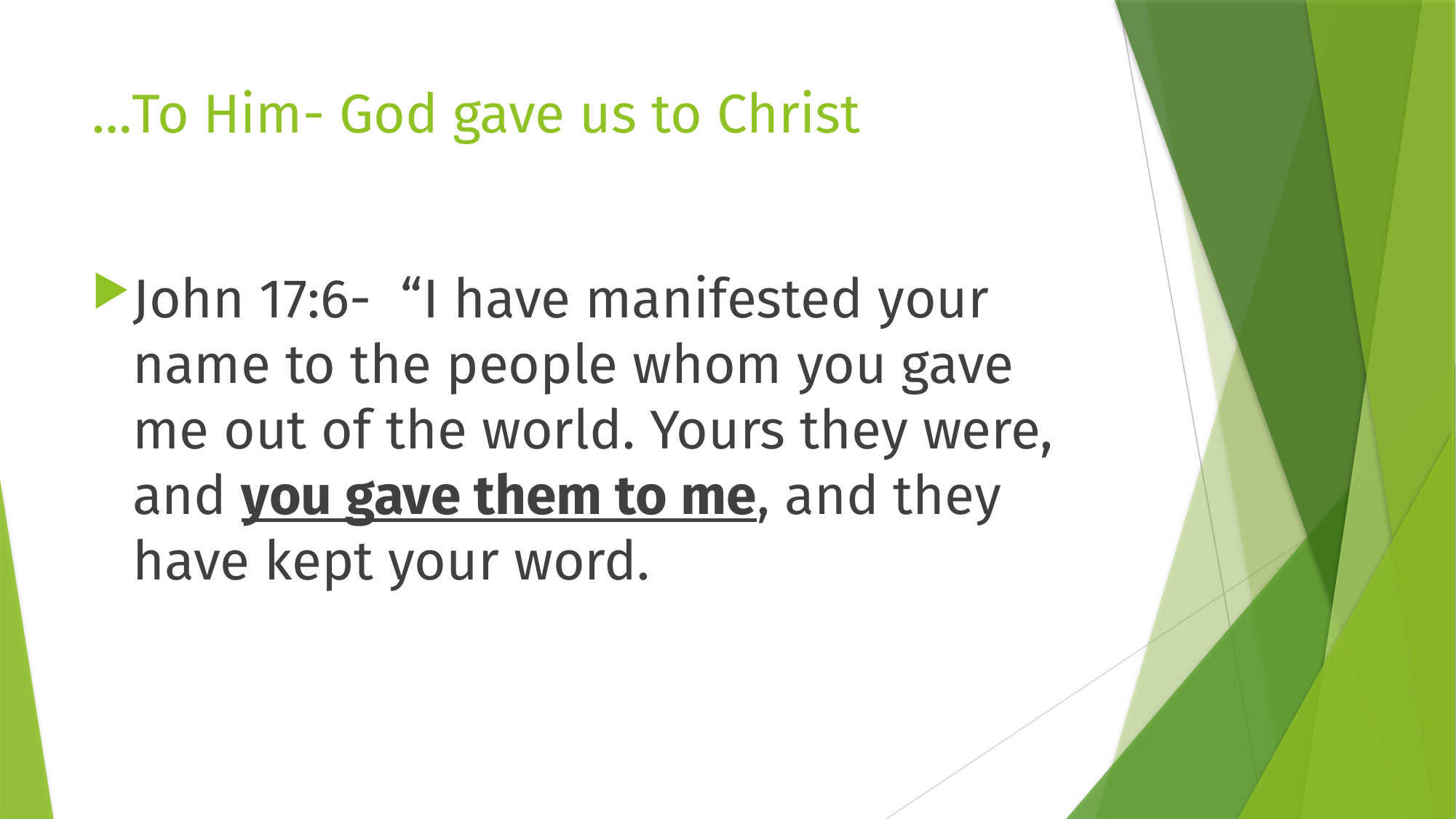

# …To Him- God gave us to Christ
John 17:6-  “I have manifested your name to the people whom you gave me out of the world. Yours they were, and you gave them to me, and they have kept your word.